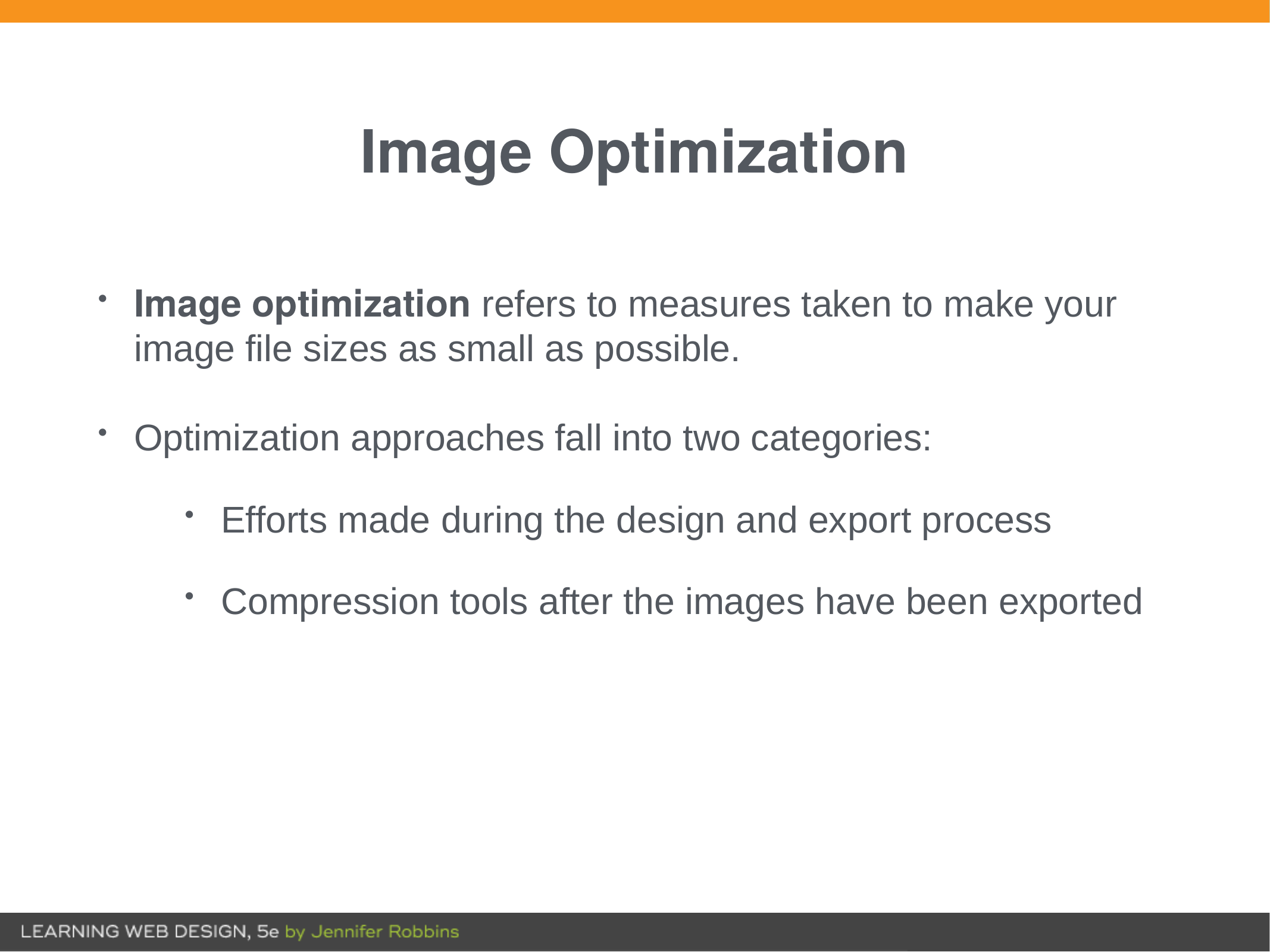

# Image Optimization
Image optimization refers to measures taken to make your image file sizes as small as possible.
Optimization approaches fall into two categories:
Efforts made during the design and export process
Compression tools after the images have been exported